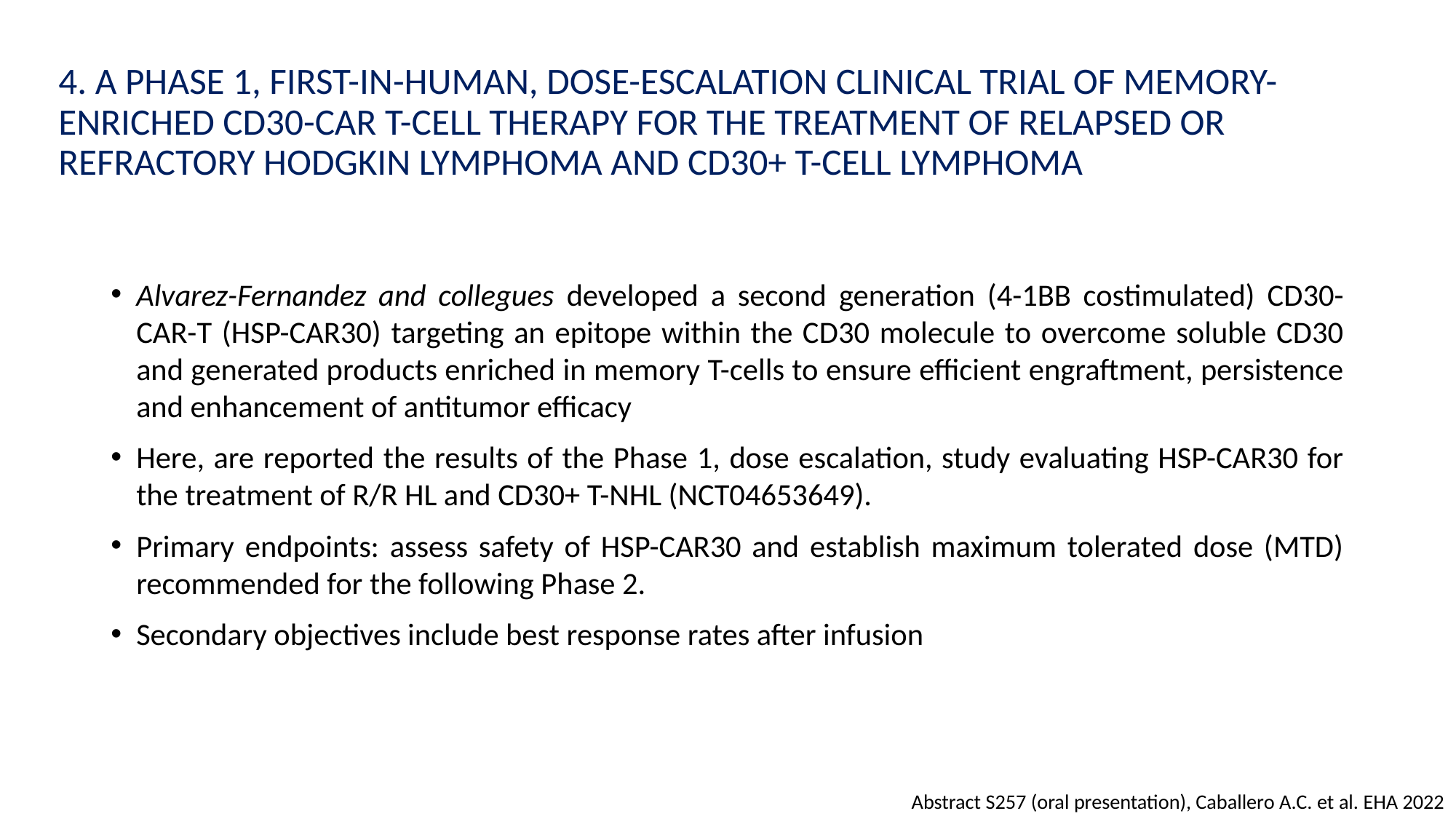

# 4. A PHASE 1, FIRST-IN-HUMAN, DOSE-ESCALATION CLINICAL TRIAL OF MEMORY-ENRICHED CD30-CAR T-CELL THERAPY FOR THE TREATMENT OF RELAPSED OR REFRACTORY HODGKIN LYMPHOMA AND CD30+ T-CELL LYMPHOMA
Alvarez-Fernandez and collegues developed a second generation (4-1BB costimulated) CD30-CAR-T (HSP-CAR30) targeting an epitope within the CD30 molecule to overcome soluble CD30 and generated products enriched in memory T-cells to ensure efficient engraftment, persistence and enhancement of antitumor efficacy
Here, are reported the results of the Phase 1, dose escalation, study evaluating HSP-CAR30 for the treatment of R/R HL and CD30+ T-NHL (NCT04653649).
Primary endpoints: assess safety of HSP-CAR30 and establish maximum tolerated dose (MTD) recommended for the following Phase 2.
Secondary objectives include best response rates after infusion
Abstract S257 (oral presentation), Caballero A.C. et al. EHA 2022